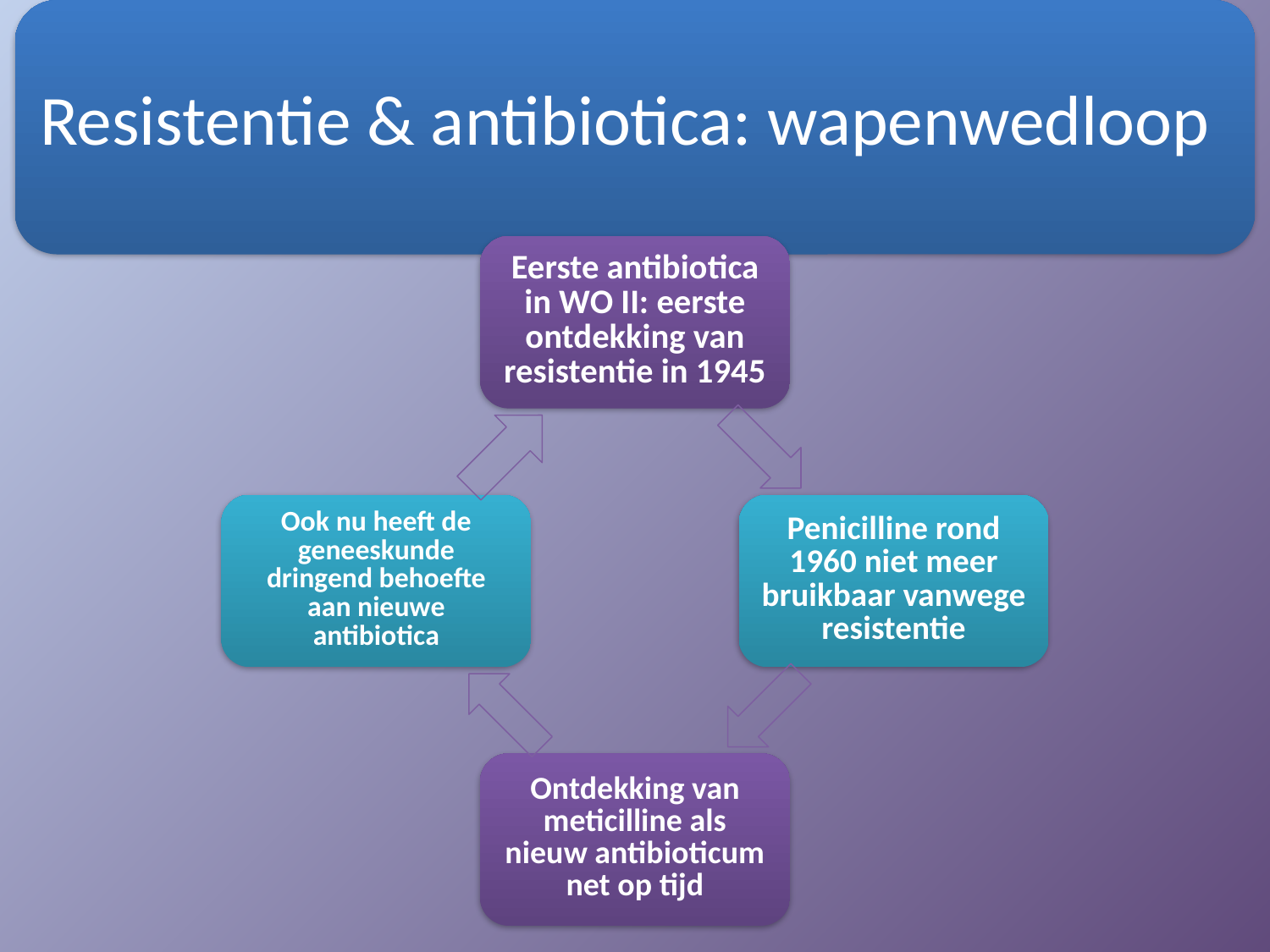

Resistentie & antibiotica: wapenwedloop
Eerste antibiotica in WO II: eerste ontdekking van resistentie in 1945
Penicilline rond 1960 niet meer bruikbaar vanwege resistentie
Ontdekking van meticilline als nieuw antibioticum net op tijd
Ook nu heeft de geneeskunde dringend behoefte aan nieuwe antibiotica